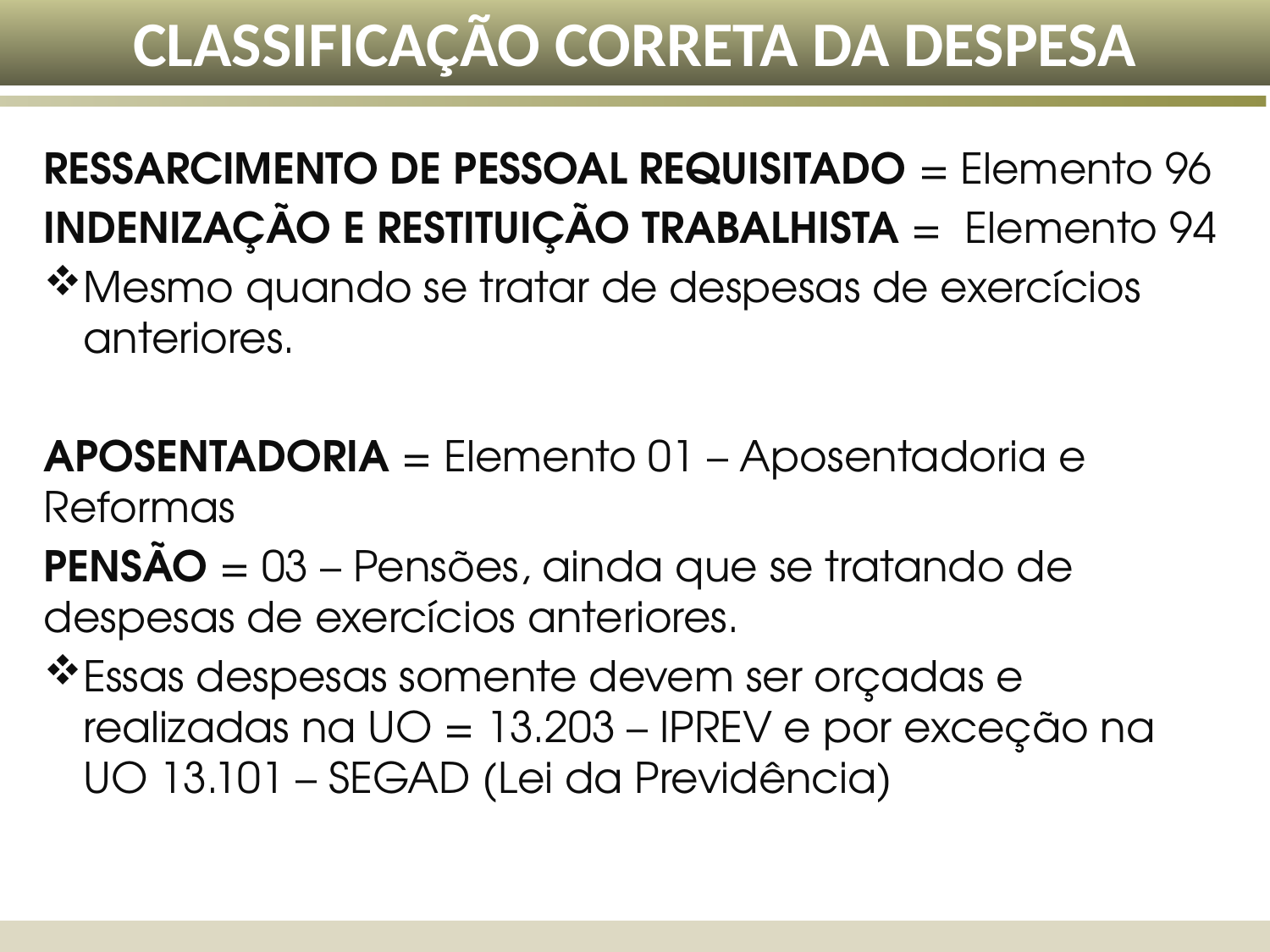

CLASSIFICAÇÃO CORRETA DA DESPESA

RESSARCIMENTO DE PESSOAL REQUISITADO = Elemento 96
INDENIZAÇÃO E RESTITUIÇÃO TRABALHISTA =  Elemento 94
Mesmo quando se tratar de despesas de exercícios anteriores.

APOSENTADORIA = Elemento 01 – Aposentadoria e Reformas
PENSÃO = 03 – Pensões, ainda que se tratando de despesas de exercícios anteriores.
Essas despesas somente devem ser orçadas e realizadas na UO = 13.203 – IPREV e por exceção na UO 13.101 – SEGAD (Lei da Previdência)